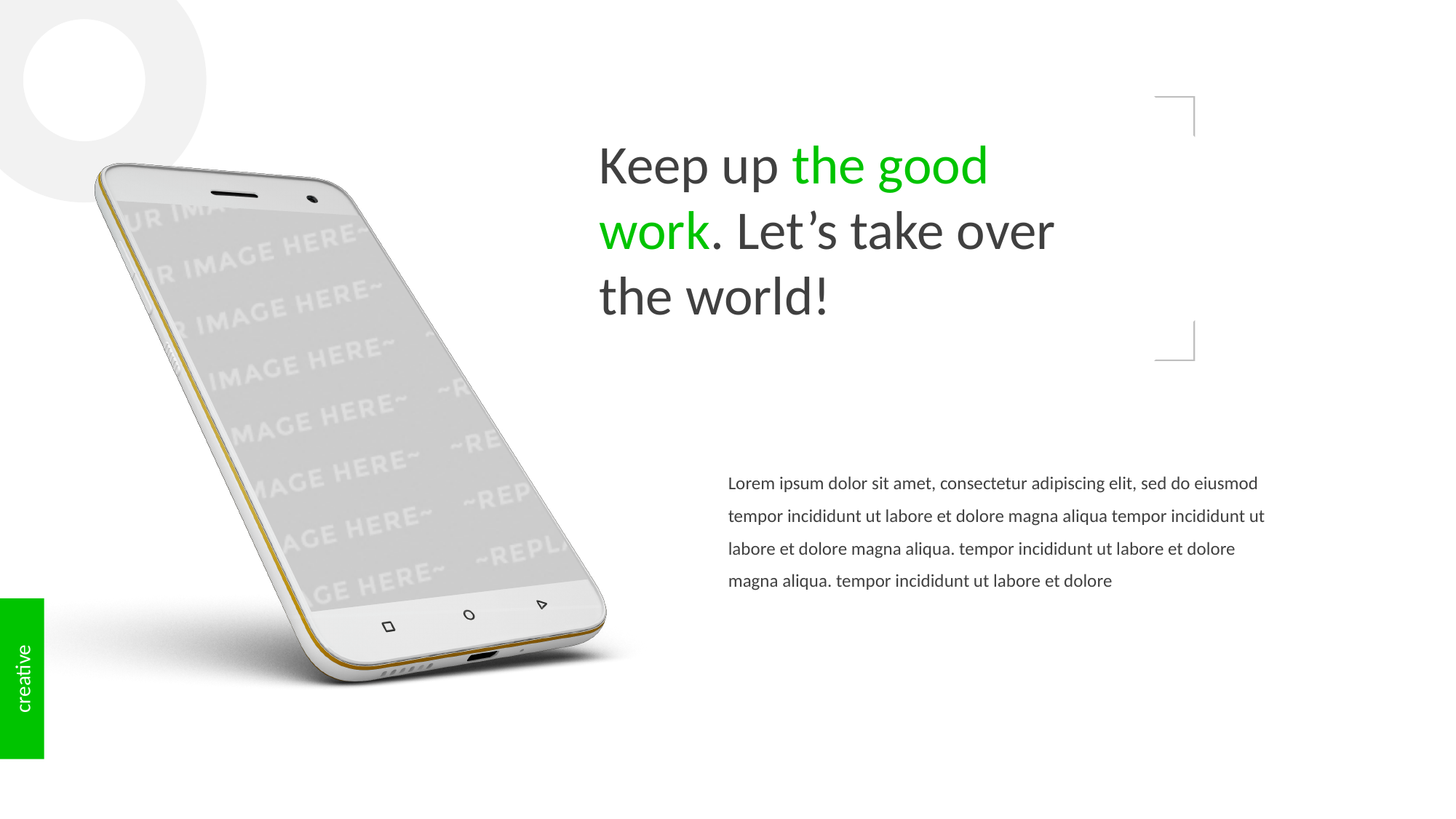

Keep up the good work. Let’s take over the world!
Lorem ipsum dolor sit amet, consectetur adipiscing elit, sed do eiusmod tempor incididunt ut labore et dolore magna aliqua tempor incididunt ut labore et dolore magna aliqua. tempor incididunt ut labore et dolore magna aliqua. tempor incididunt ut labore et dolore

creative